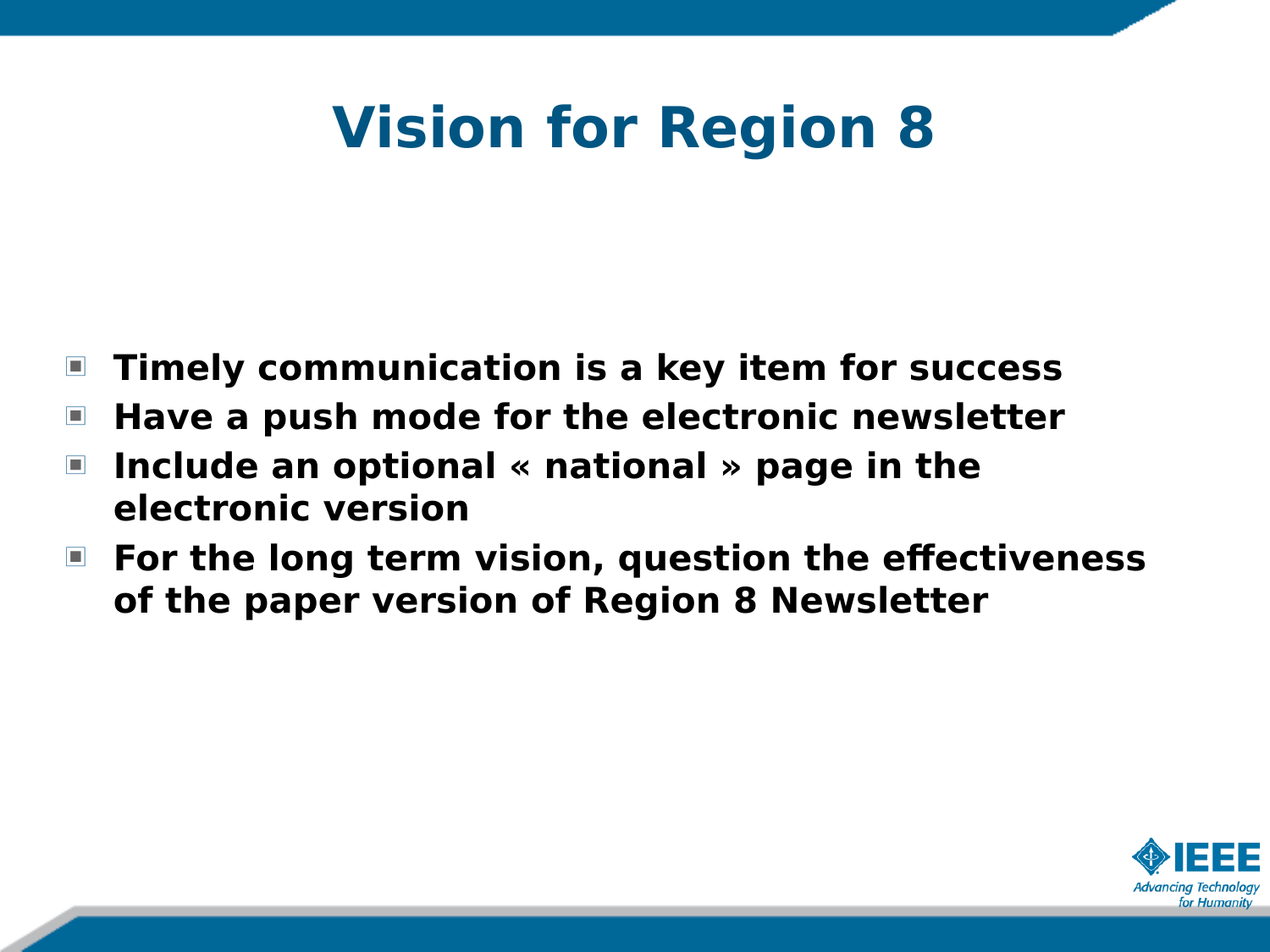

Vision for Region 8
Timely communication is a key item for success
Have a push mode for the electronic newsletter
Include an optional « national » page in the electronic version
For the long term vision, question the effectiveness of the paper version of Region 8 Newsletter